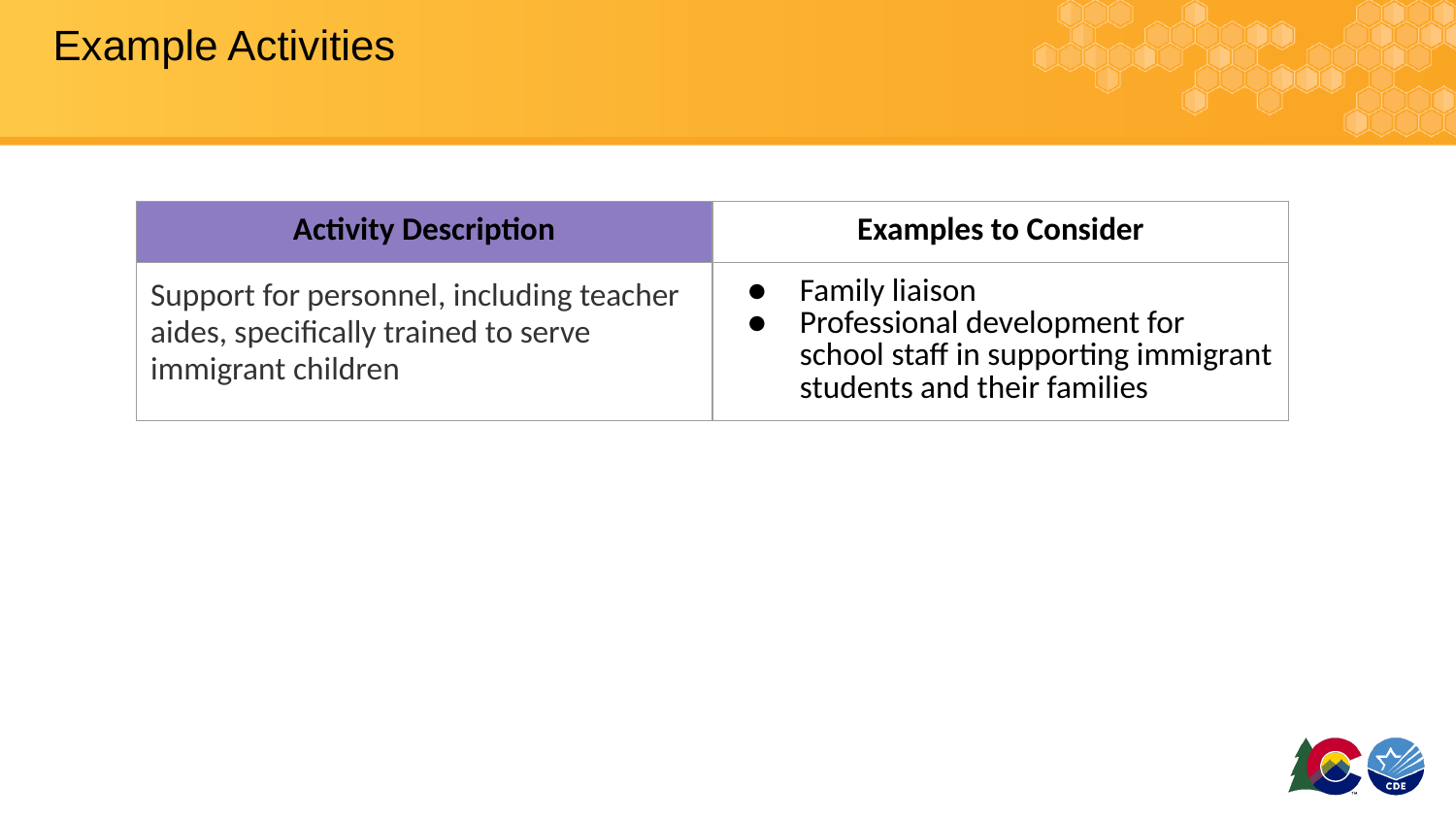

# Example Activities
| Activity Description | Examples to Consider |
| --- | --- |
| Support for personnel, including teacher aides, specifically trained to serve immigrant children | Family liaison Professional development for school staff in supporting immigrant students and their families |